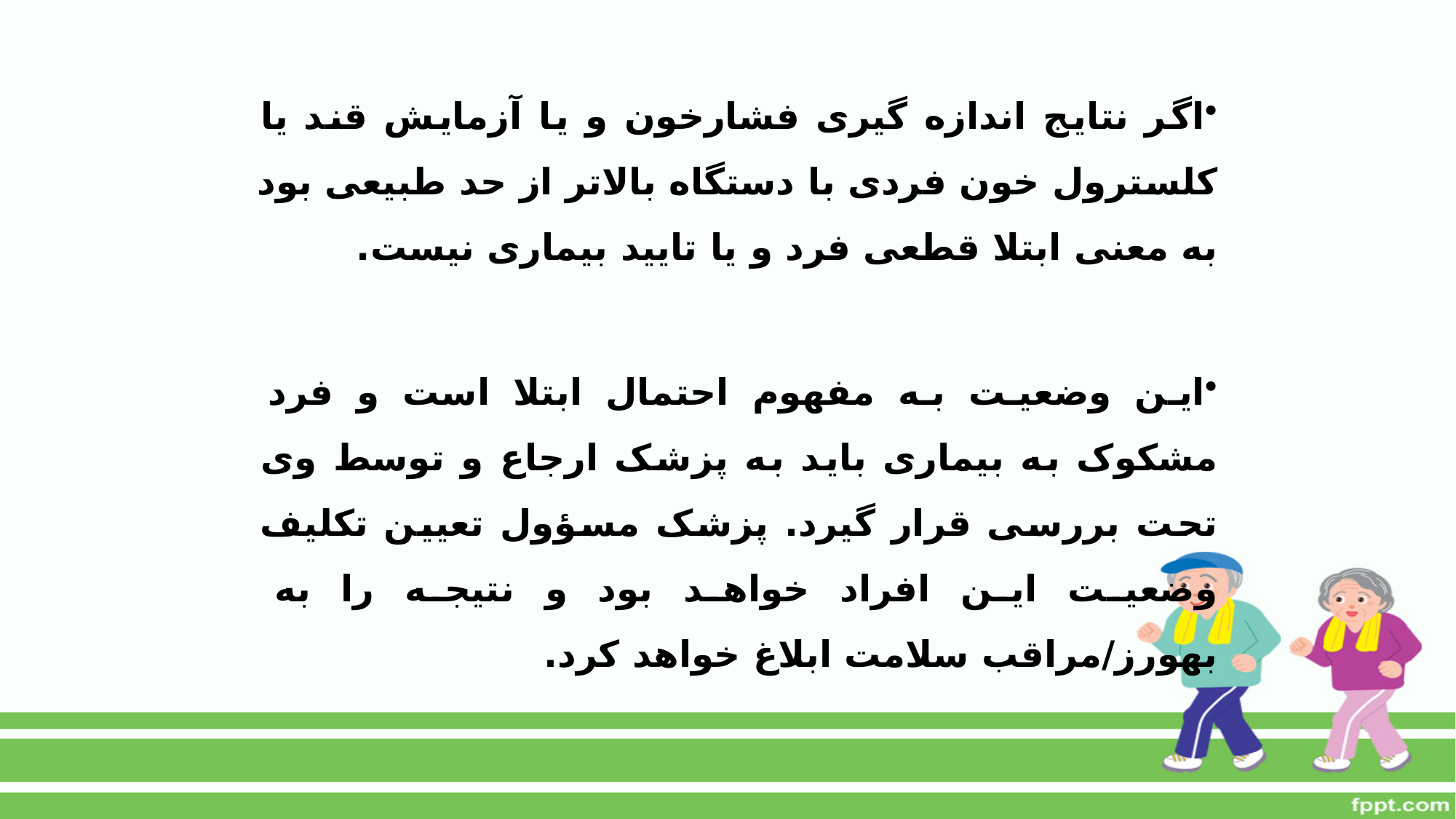

اگر نتایج اندازه گیری فشارخون و یا آزمایش قند یا کلسترول خون فردی با دستگاه بالاتر از حد طبیعی بود به معنی ابتلا قطعی فرد و یا تایید بیماری نیست.

این وضعیت به مفهوم احتمال ابتلا است و فرد مشکوک به بیماری باید به پزشک ارجاع و توسط وی تحت بررسی قرار گیرد. پزشک مسؤول تعیین تکلیف وضعیت این افراد خواهد بود و نتیجه را به بهورز/مراقب سلامت ابلاغ خواهد کرد.